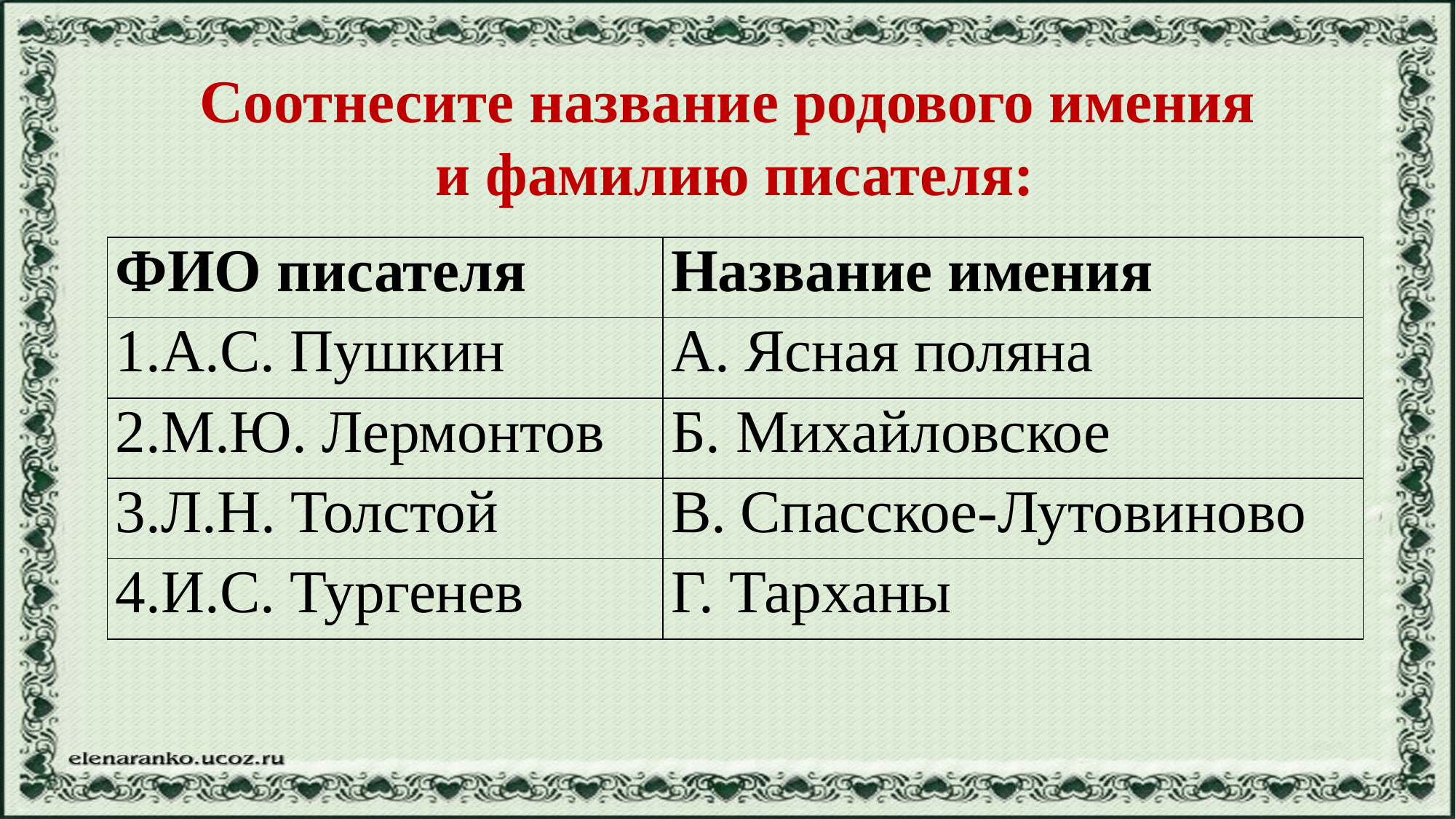

Соотнесите название родового имения
и фамилию писателя:
| ФИО писателя | Название имения |
| --- | --- |
| 1.А.С. Пушкин | А. Ясная поляна |
| 2.М.Ю. Лермонтов | Б. Михайловское |
| 3.Л.Н. Толстой | В. Спасское-Лутовиново |
| 4.И.С. Тургенев | Г. Тарханы |